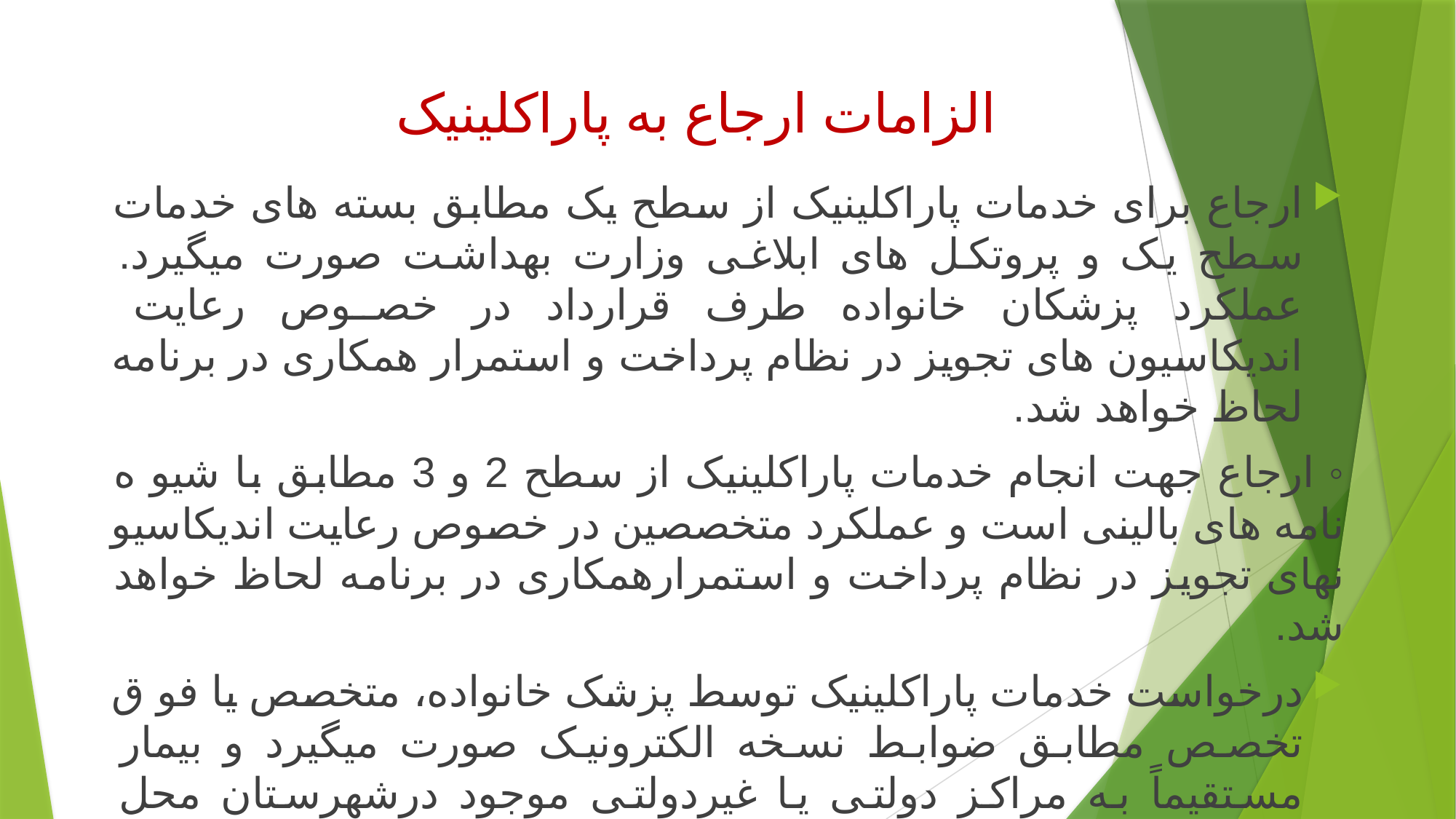

# الزامات ارجاع به پاراکلینیک
ارجاع برای خدمات پاراکلینیک از سطح یک مطابق بسته های خدمات سطح یک و پروتکل های ابلاغی وزارت بهداشت صورت میگیرد. عملکرد پزشکان خانواده طرف قرارداد در خصوص رعایت اندیکاسیون های تجویز در نظام پرداخت و استمرار همکاری در برنامه لحاظ خواهد شد.
◦ ارجاع جهت انجام خدمات پاراکلینیک از سطح 2 و 3 مطابق با شیو ه نامه های بالینی است و عملکرد متخصصین در خصوص رعایت اندیکاسیو نهای تجویز در نظام پرداخت و استمرارهمکاری در برنامه لحاظ خواهد شد.
درخواست خدمات پاراکلینیک توسط پزشک خانواده، متخصص یا فو ق تخصص مطابق ضوابط نسخه الکترونیک صورت میگیرد و بیمار مستقیماً به مراکز دولتی یا غیردولتی موجود درشهرستان محل سکونت و در صورت عدم وجود امکانات به سایر مراکز ارائه دهنده خدمات پاراکلینیک مطابق نقشه ارجاع مراجعه میکند.